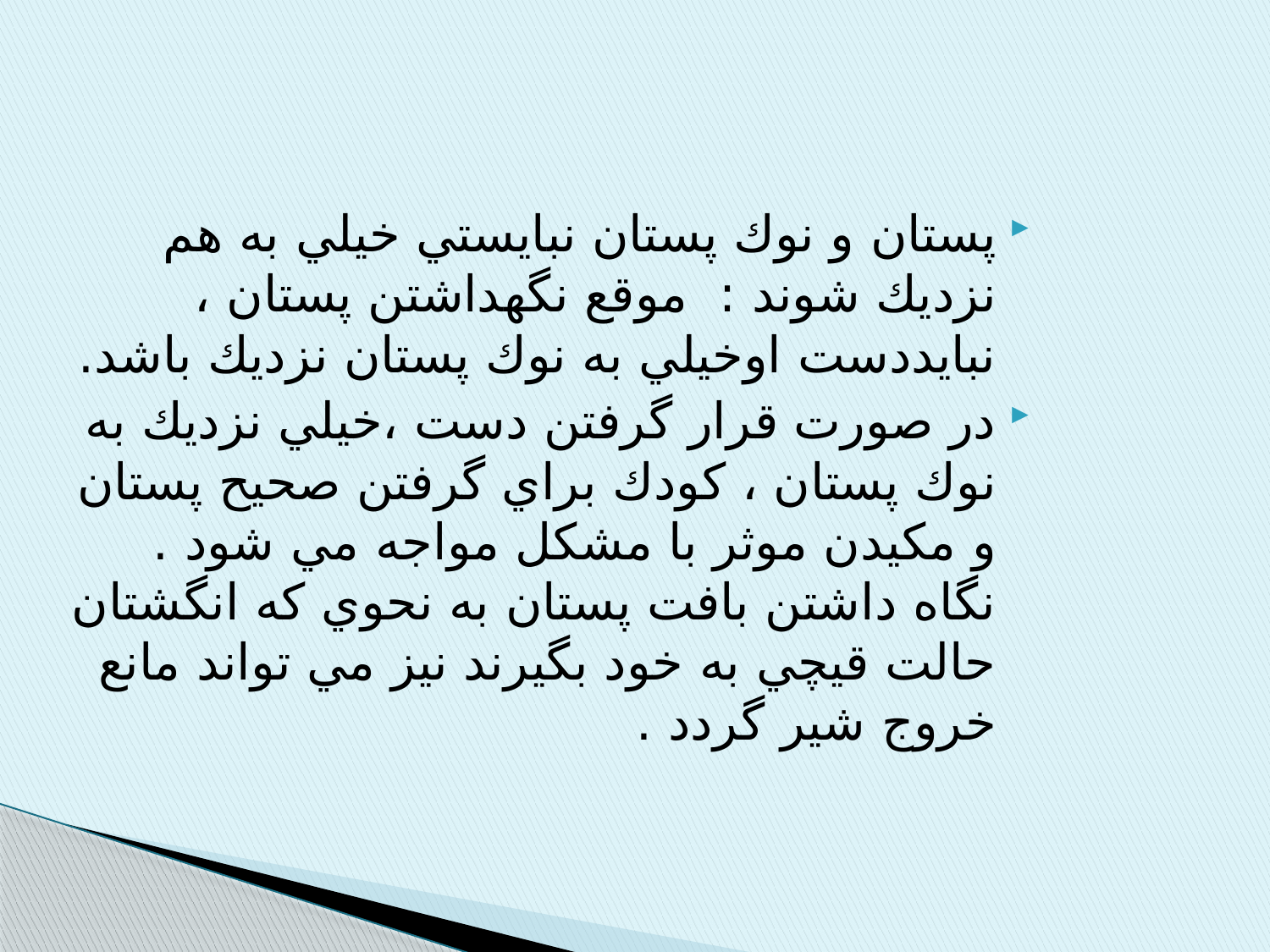

پستان و نوك پستان نبايستي خيلي به هم نزديك شوند :  موقع نگهداشتن پستان ، نبايددست اوخيلي به نوك پستان نزديك باشد.
در صورت قرار گرفتن دست ،خيلي نزديك به نوك پستان ، كودك براي گرفتن صحيح پستان و مكيدن موثر با مشكل مواجه مي شود . نگاه داشتن بافت پستان به نحوي كه انگشتان حالت قيچي به خود بگيرند نيز مي تواند مانع خروج شير گردد .